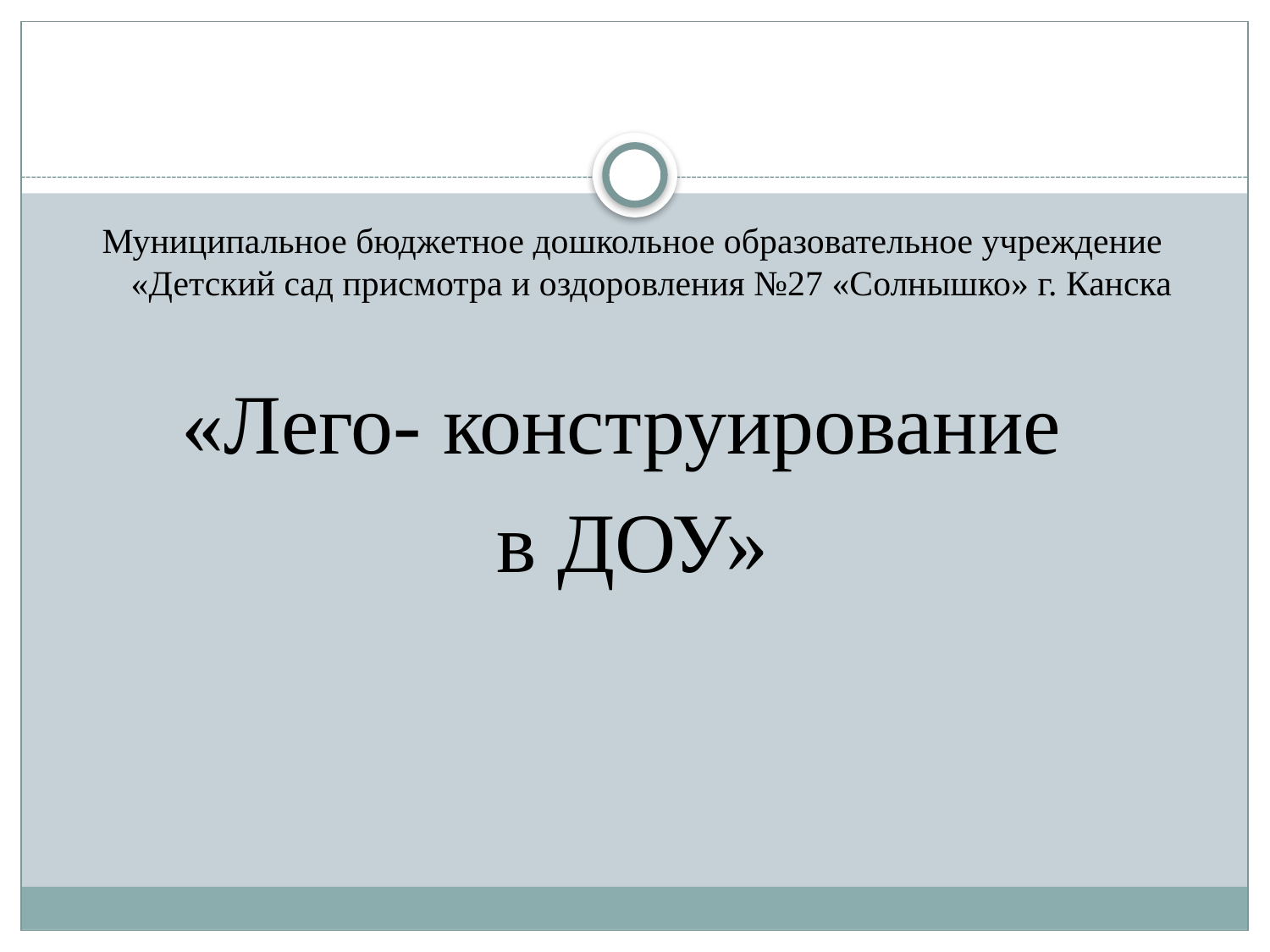

Муниципальное бюджетное дошкольное образовательное учреждение «Детский сад присмотра и оздоровления №27 «Солнышко» г. Канска

«Лего- конструирование
в ДОУ»